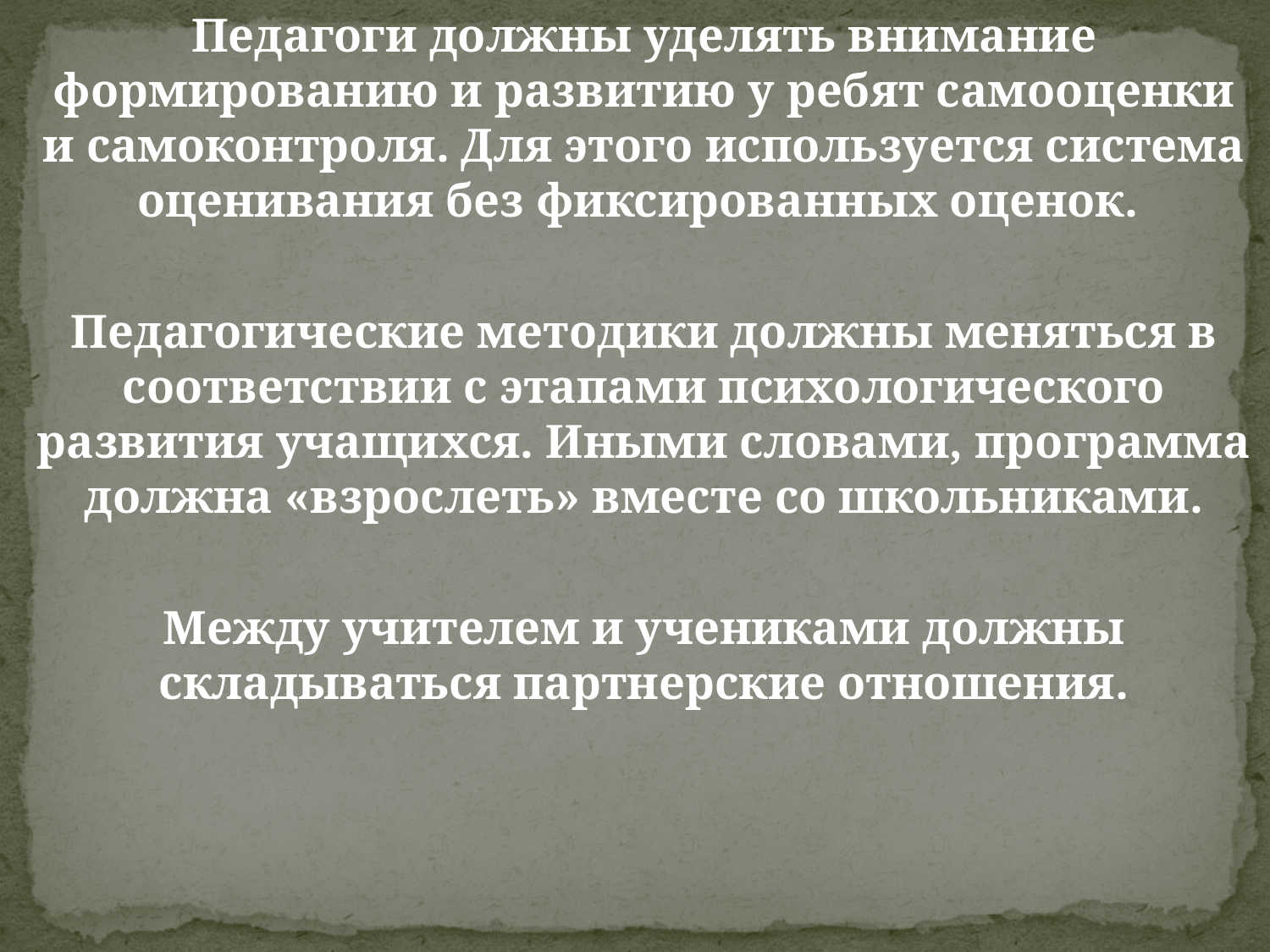

Педагоги должны уделять внимание формированию и развитию у ребят самооценки и самоконтроля. Для этого используется система оценивания без фиксированных оценок.

Педагогические методики должны меняться в соответствии с этапами психологического развития учащихся. Иными словами, программа должна «взрослеть» вместе со школьниками.

Между учителем и учениками должны складываться партнерские отношения.